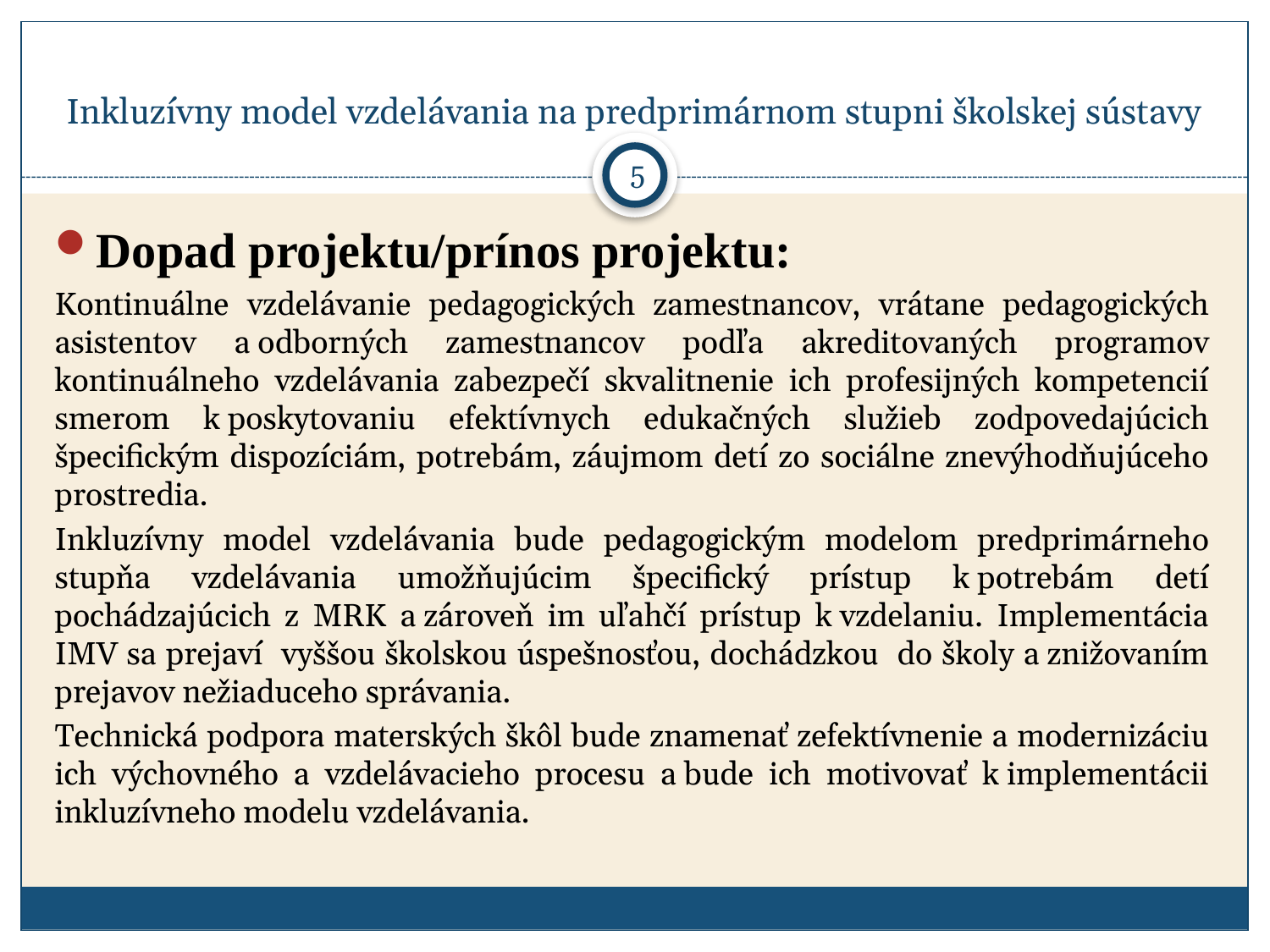

# Inkluzívny model vzdelávania na predprimárnom stupni školskej sústavy
5
Dopad projektu/prínos projektu:
Kontinuálne vzdelávanie pedagogických zamestnancov, vrátane pedagogických asistentov a odborných zamestnancov podľa akreditovaných programov kontinuálneho vzdelávania zabezpečí skvalitnenie ich profesijných kompetencií smerom k poskytovaniu efektívnych edukačných služieb zodpovedajúcich špecifickým dispozíciám, potrebám, záujmom detí zo sociálne znevýhodňujúceho prostredia.
Inkluzívny model vzdelávania bude pedagogickým modelom predprimárneho stupňa vzdelávania umožňujúcim špecifický prístup k potrebám detí pochádzajúcich z MRK a zároveň im uľahčí prístup k vzdelaniu. Implementácia IMV sa prejaví  vyššou školskou úspešnosťou, dochádzkou  do školy a znižovaním prejavov nežiaduceho správania.
Technická podpora materských škôl bude znamenať zefektívnenie a modernizáciu ich výchovného a vzdelávacieho procesu a bude ich motivovať k implementácii inkluzívneho modelu vzdelávania.